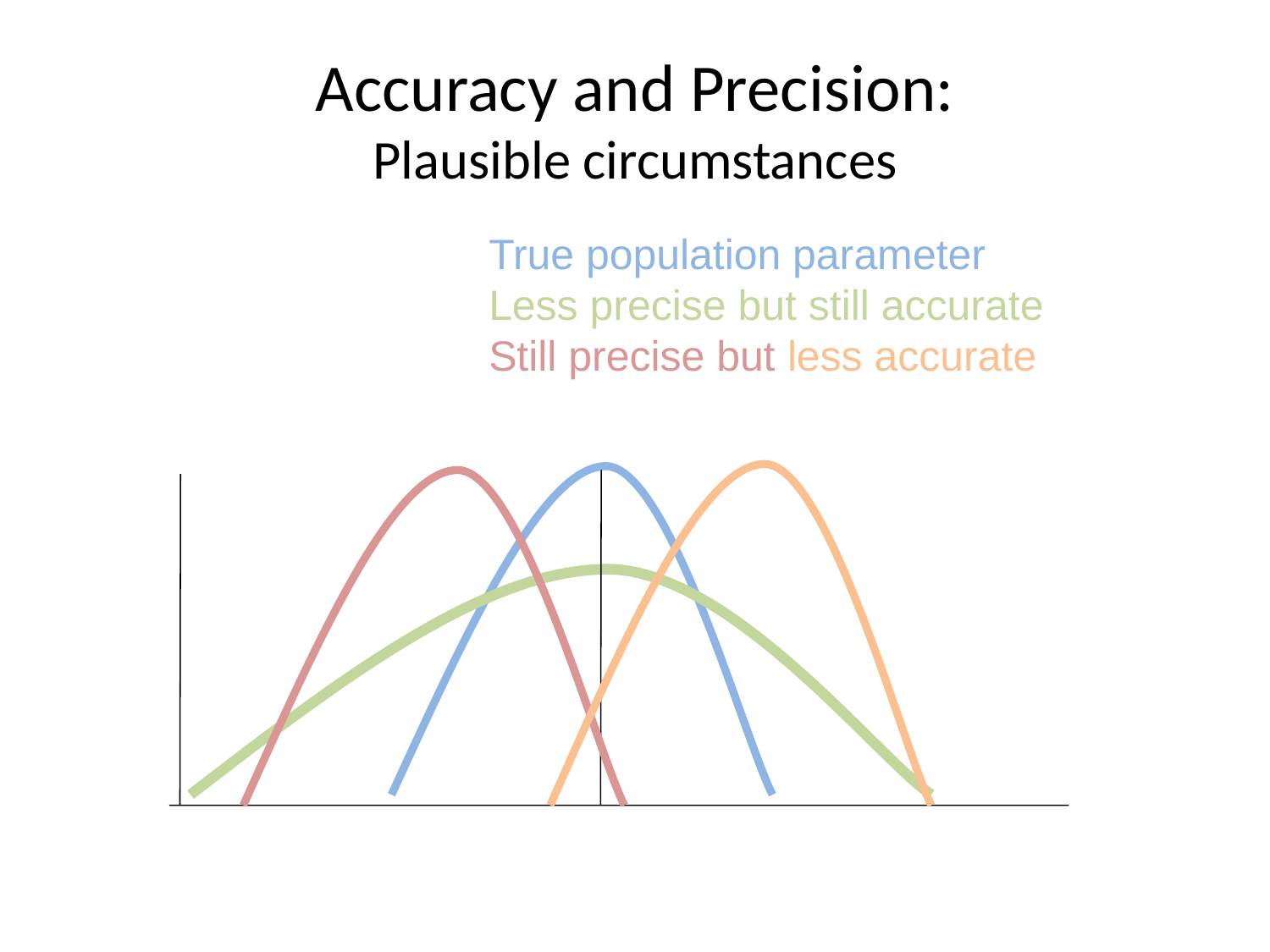

# Accuracy and Precision: Plausible circumstances
True population parameter
Less precise but still accurate
Still precise but less accurate